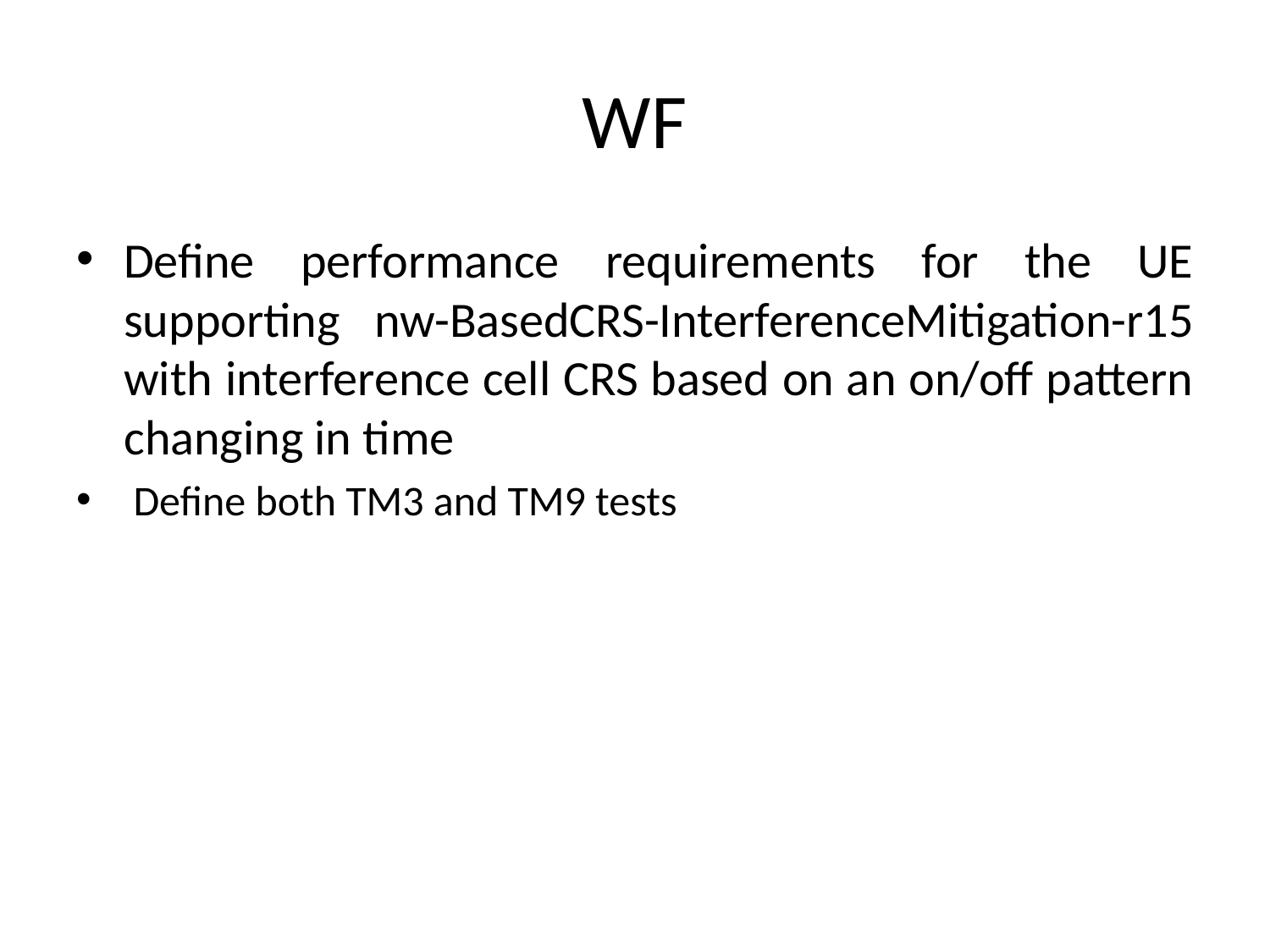

# WF
Define performance requirements for the UE supporting nw-BasedCRS-InterferenceMitigation-r15 with interference cell CRS based on an on/off pattern changing in time
 Define both TM3 and TM9 tests